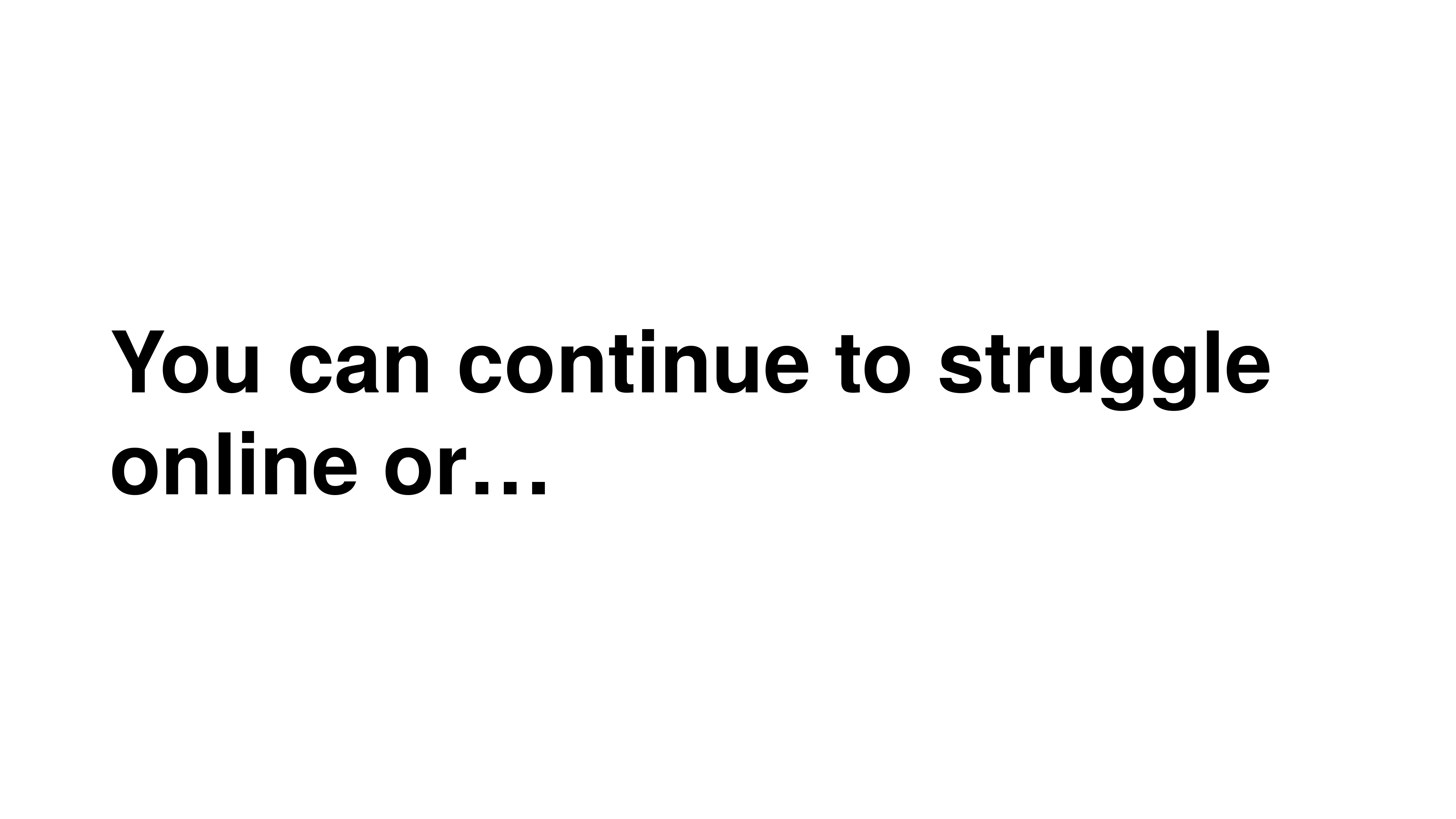

# You can continue to struggle online or…